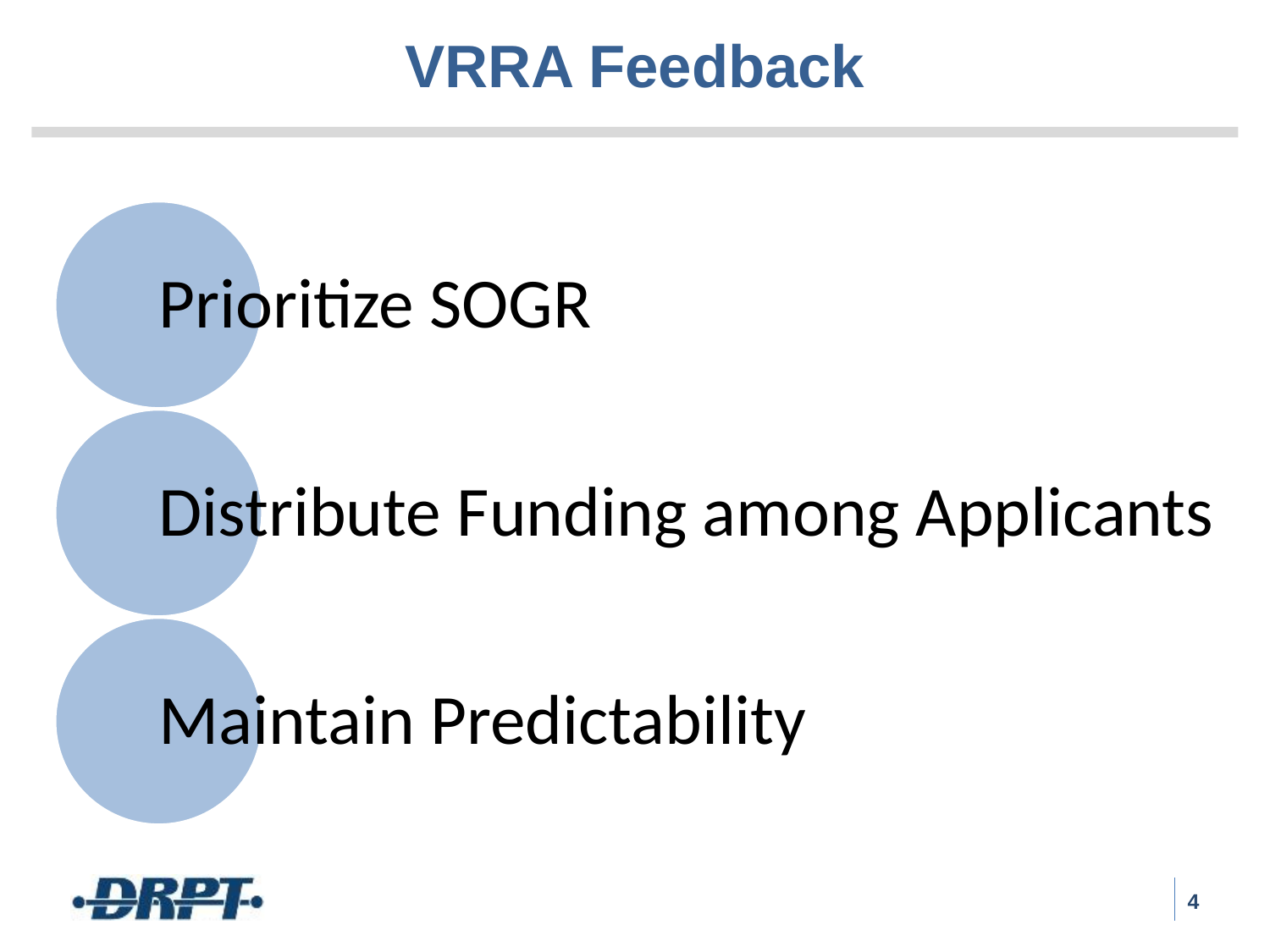

# VRRA Feedback
Prioritize SOGR
Distribute Funding among Applicants
Maintain Predictability
4